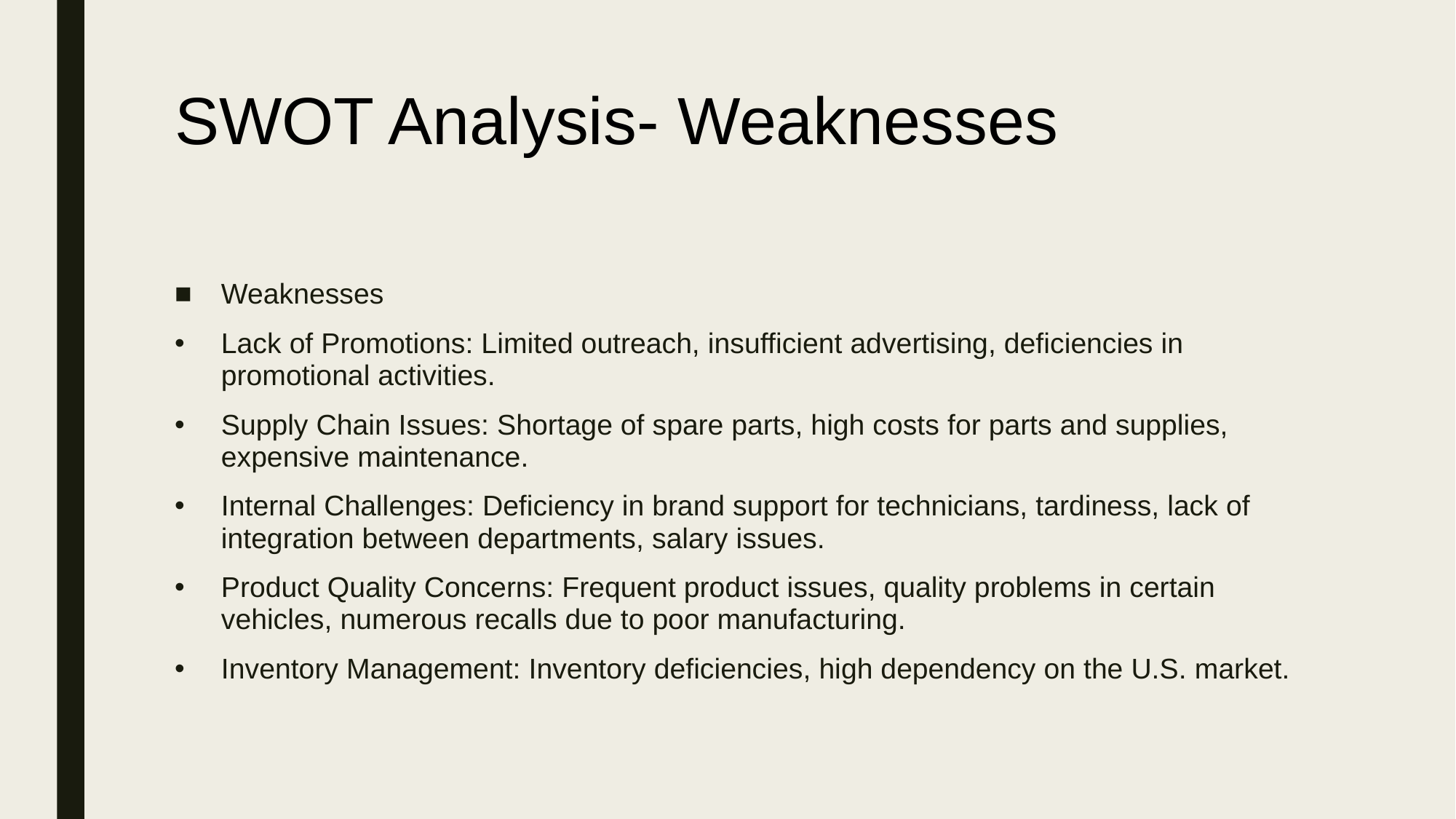

# SWOT Analysis- Weaknesses
Weaknesses
Lack of Promotions: Limited outreach, insufficient advertising, deficiencies in promotional activities.
Supply Chain Issues: Shortage of spare parts, high costs for parts and supplies, expensive maintenance.
Internal Challenges: Deficiency in brand support for technicians, tardiness, lack of integration between departments, salary issues.
Product Quality Concerns: Frequent product issues, quality problems in certain vehicles, numerous recalls due to poor manufacturing.
Inventory Management: Inventory deficiencies, high dependency on the U.S. market.